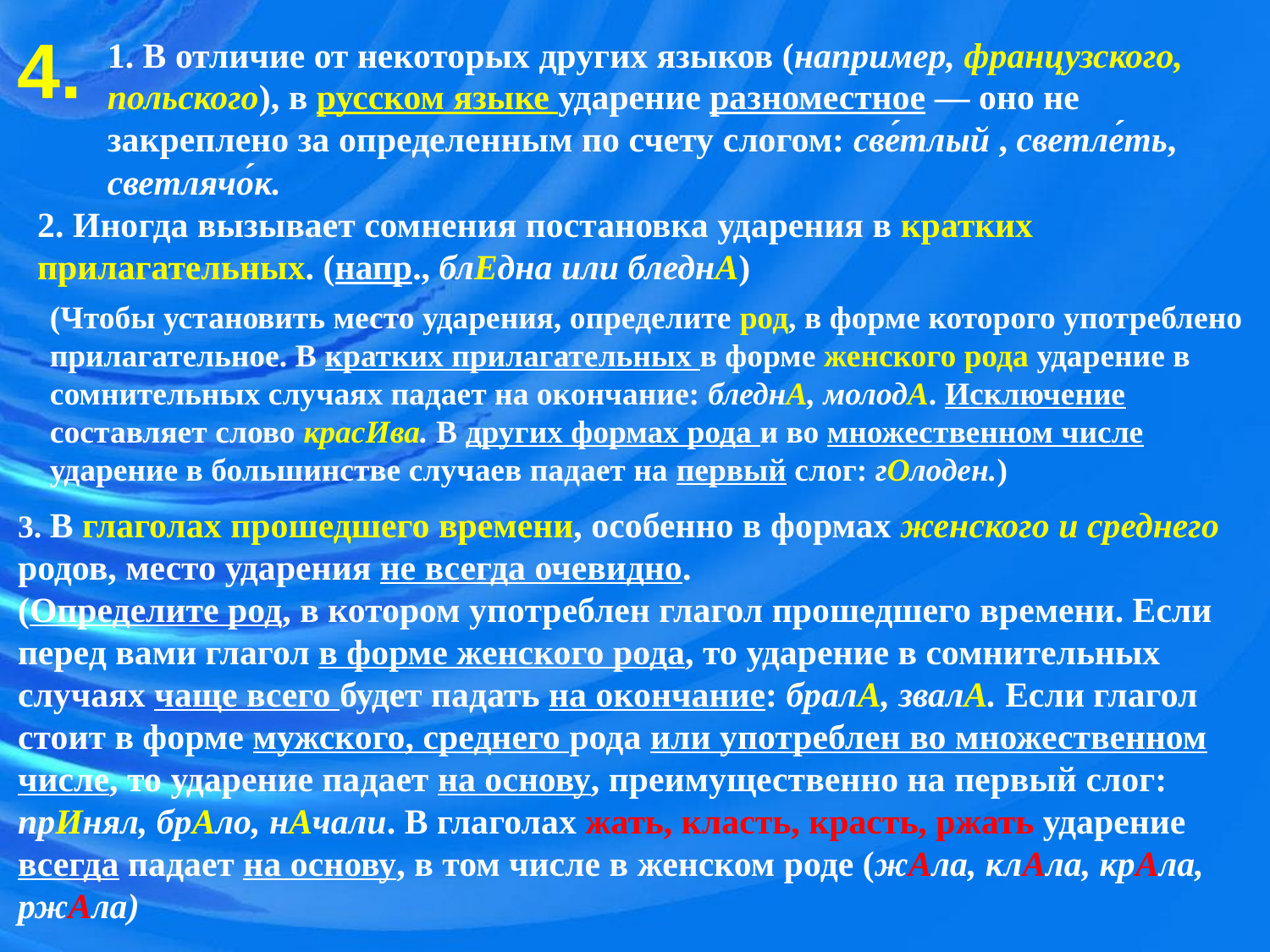

4.
1. В отличие от некоторых других языков (например, французского, польского), в русском языке ударение разноместное — оно не закреплено за определенным по счету слогом: све́тлый , светле́ть, светлячо́к.
2. Иногда вызывает сомнения постановка ударения в кратких прилагательных. (напр., блЕдна или бледнА)
(Чтобы установить место ударения, определите род, в форме которого употреблено прилагательное. В кратких прилагательных в форме женского рода ударение в сомнительных случаях падает на окончание: бледнА, молодА. Исключение составляет слово красИва. В других формах рода и во множественном числе ударение в большинстве случаев падает на первый слог: гОлоден.)
3. В глаголах прошедшего времени, особенно в формах женского и среднего родов, место ударения не всегда очевидно.
(Определите род, в котором употреблен глагол прошедшего времени. Если перед вами глагол в форме женского рода, то ударение в сомнительных  случаях чаще всего будет падать на окончание: бралА, звалА. Если глагол стоит в форме мужского, среднего рода или употреблен во множественном числе, то ударение падает на основу, преимущественно на первый слог: прИнял, брАло, нАчали. В глаголах жать, класть, красть, ржать ударение всегда падает на основу, в том числе в женском роде (жАла, клАла, крАла, ржАла)